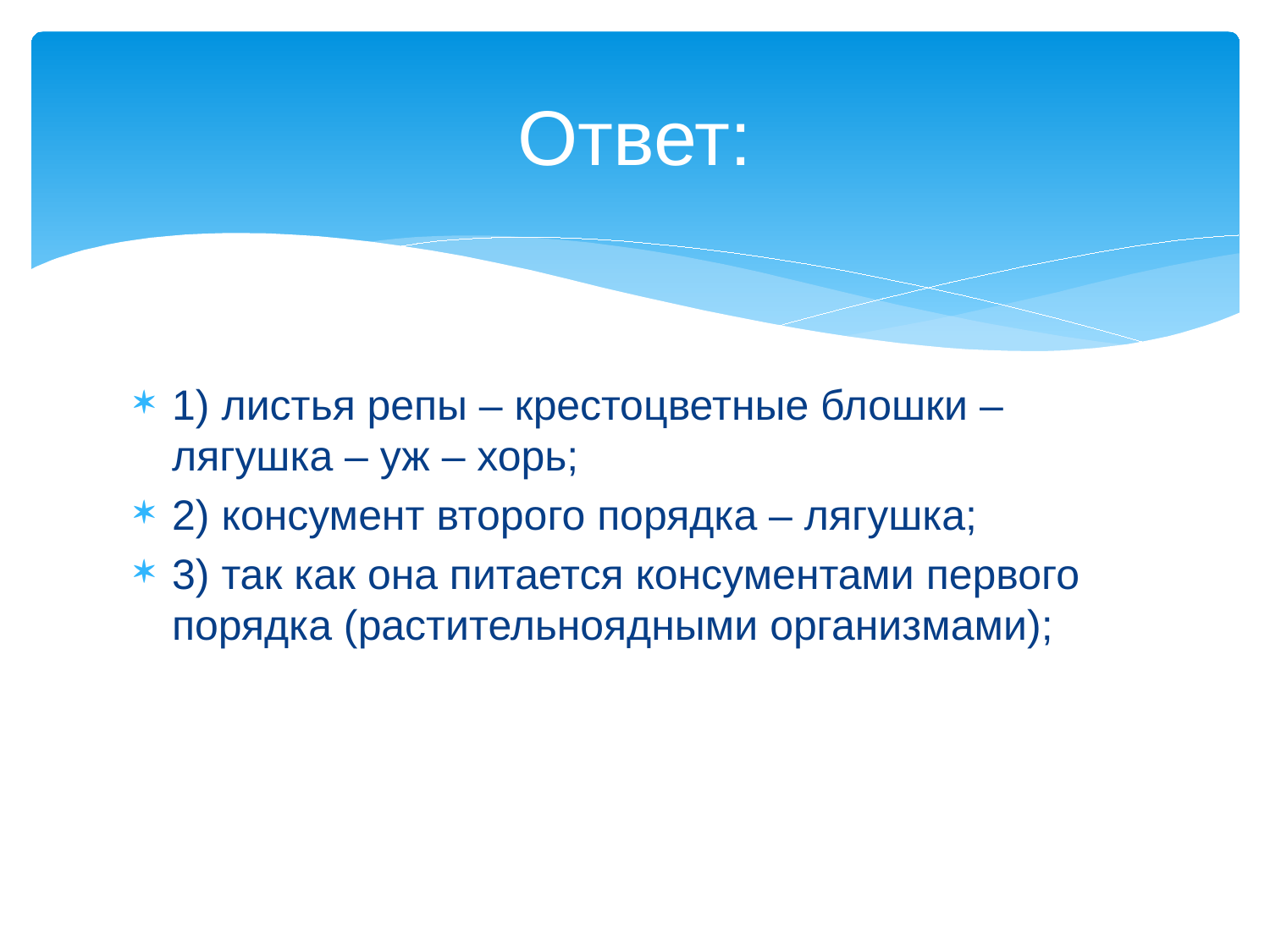

# Ответ:
1) листья репы – крестоцветные блошки – лягушка – уж – хорь;
2) консумент второго порядка – лягушка;
3) так как она питается консументами первого порядка (растительноядными организмами);